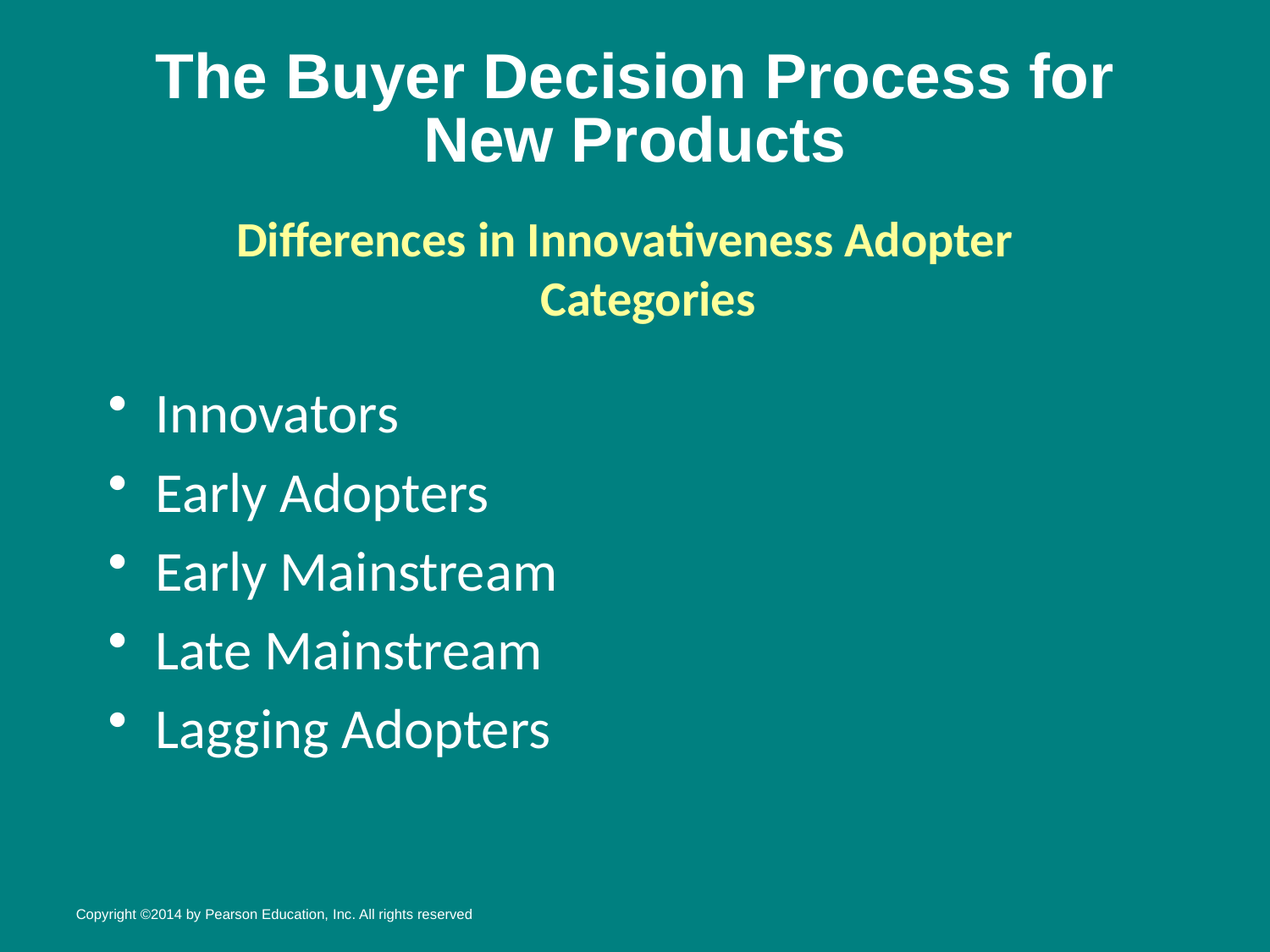

# The Buyer Decision Process for New Products
Differences in Innovativeness Adopter Categories
Innovators
Early Adopters
Early Mainstream
Late Mainstream
Lagging Adopters
Copyright ©2014 by Pearson Education, Inc. All rights reserved